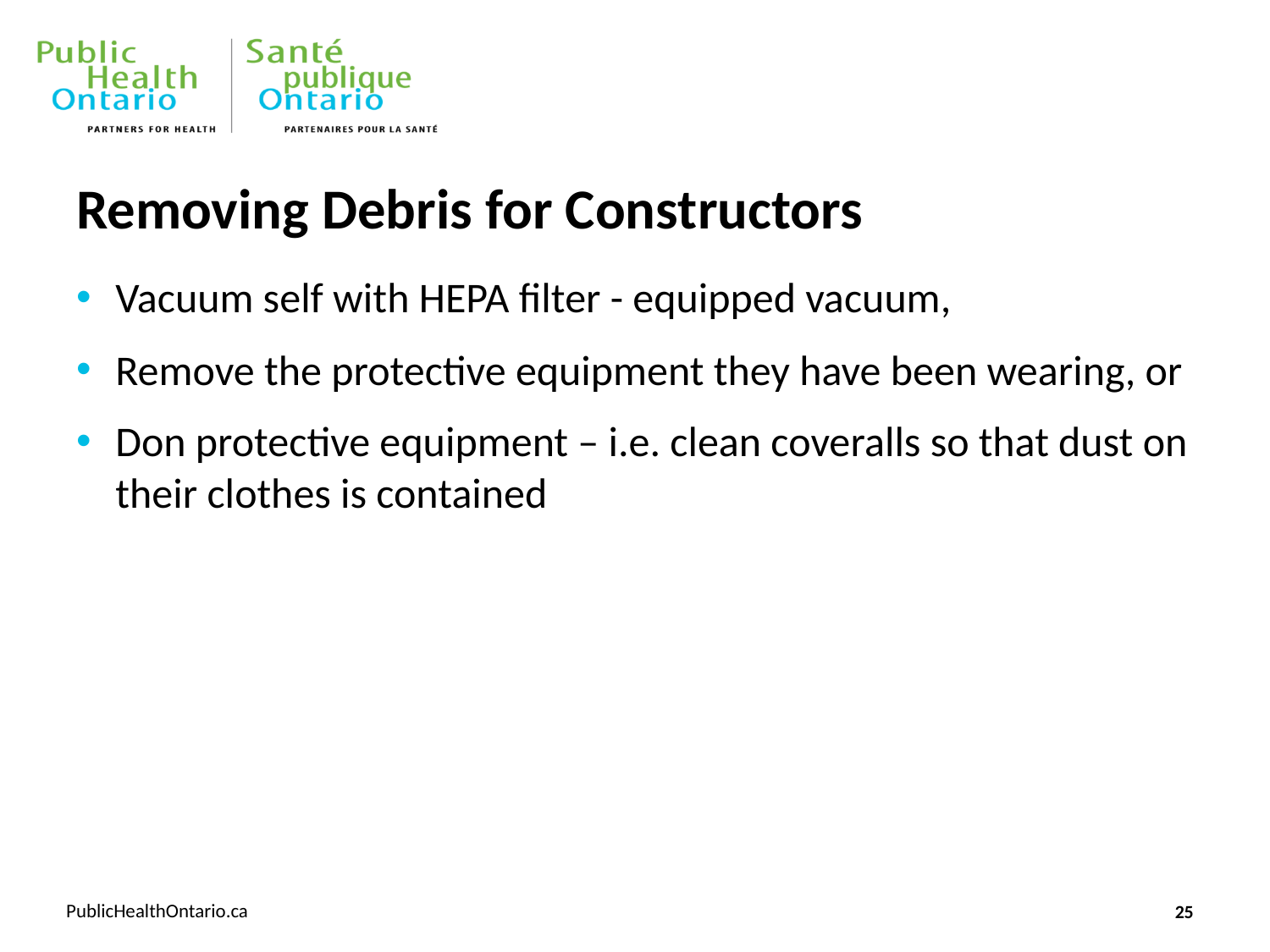

# Removing Debris for Constructors
Vacuum self with HEPA filter - equipped vacuum,
Remove the protective equipment they have been wearing, or
Don protective equipment – i.e. clean coveralls so that dust on their clothes is contained
25